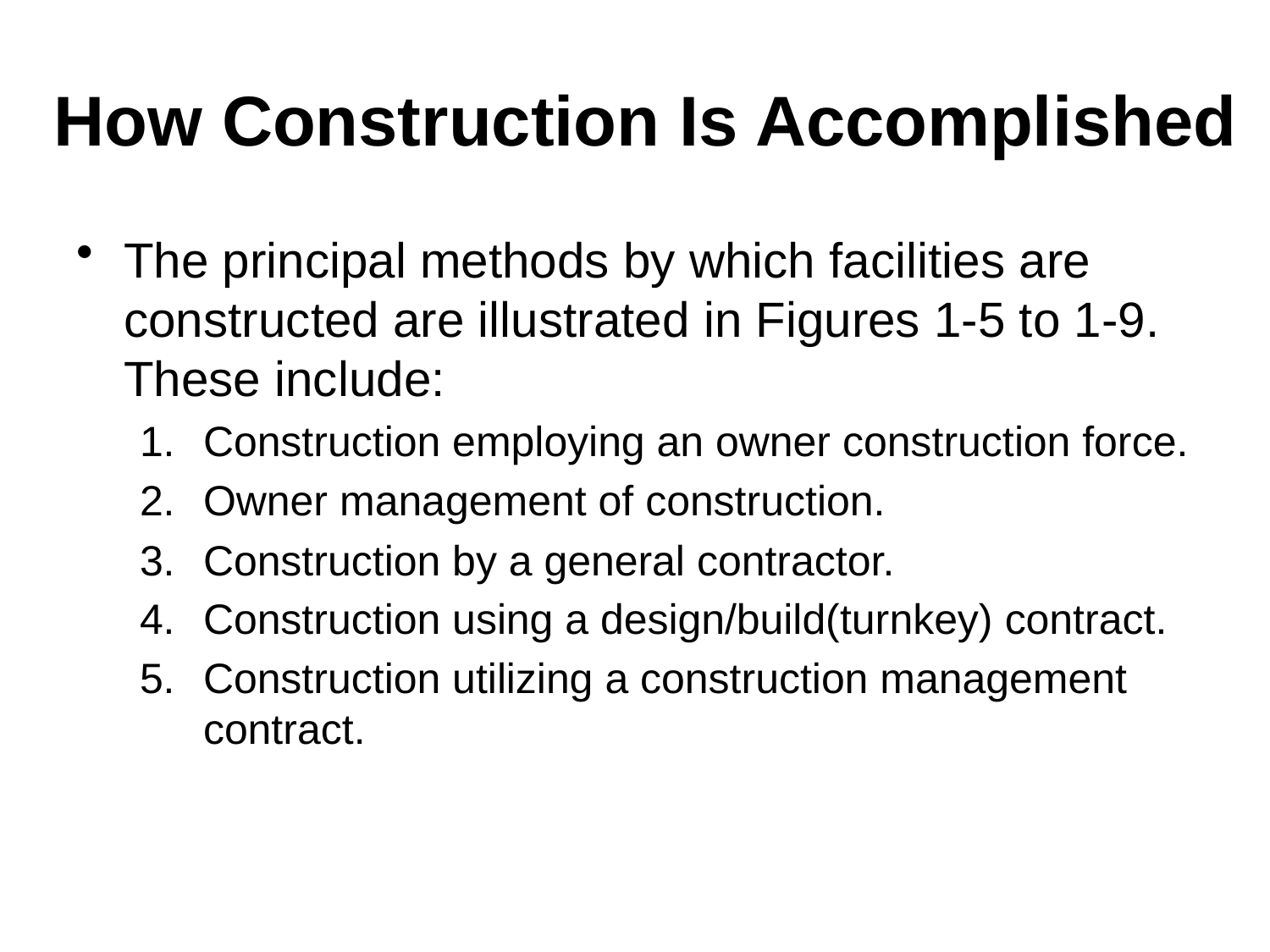

# How Construction Is Accomplished
The principal methods by which facilities are constructed are illustrated in Figures 1-5 to 1-9. These include:
Construction employing an owner construction force.
Owner management of construction.
Construction by a general contractor.
Construction using a design/build(turnkey) contract.
Construction utilizing a construction management contract.